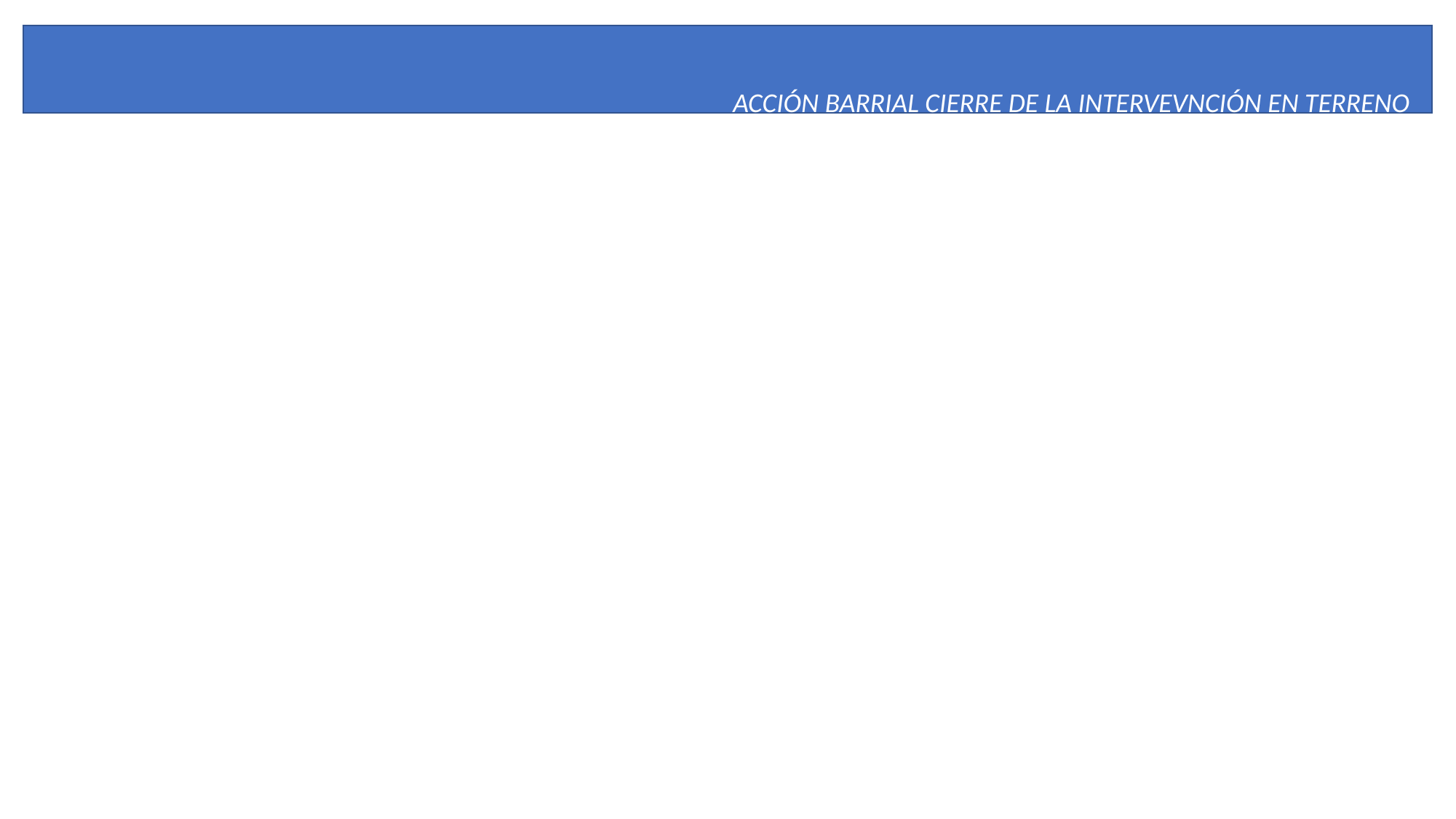

ACCIÓN BARRIAL CIERRE DE LA INTERVEVNCIÓN EN TERRENO